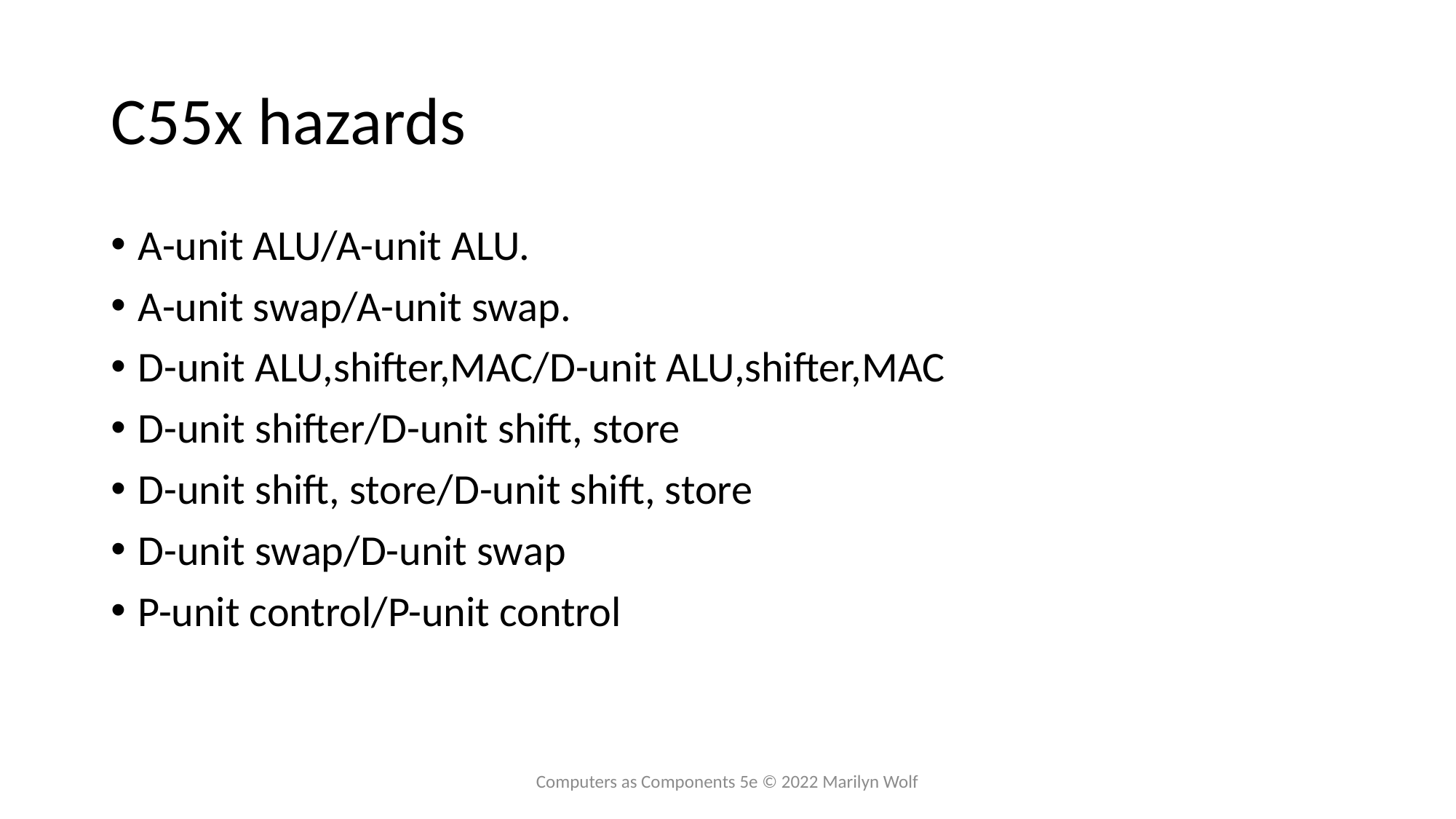

# C55x hazards
A-unit ALU/A-unit ALU.
A-unit swap/A-unit swap.
D-unit ALU,shifter,MAC/D-unit ALU,shifter,MAC
D-unit shifter/D-unit shift, store
D-unit shift, store/D-unit shift, store
D-unit swap/D-unit swap
P-unit control/P-unit control
Computers as Components 5e © 2022 Marilyn Wolf